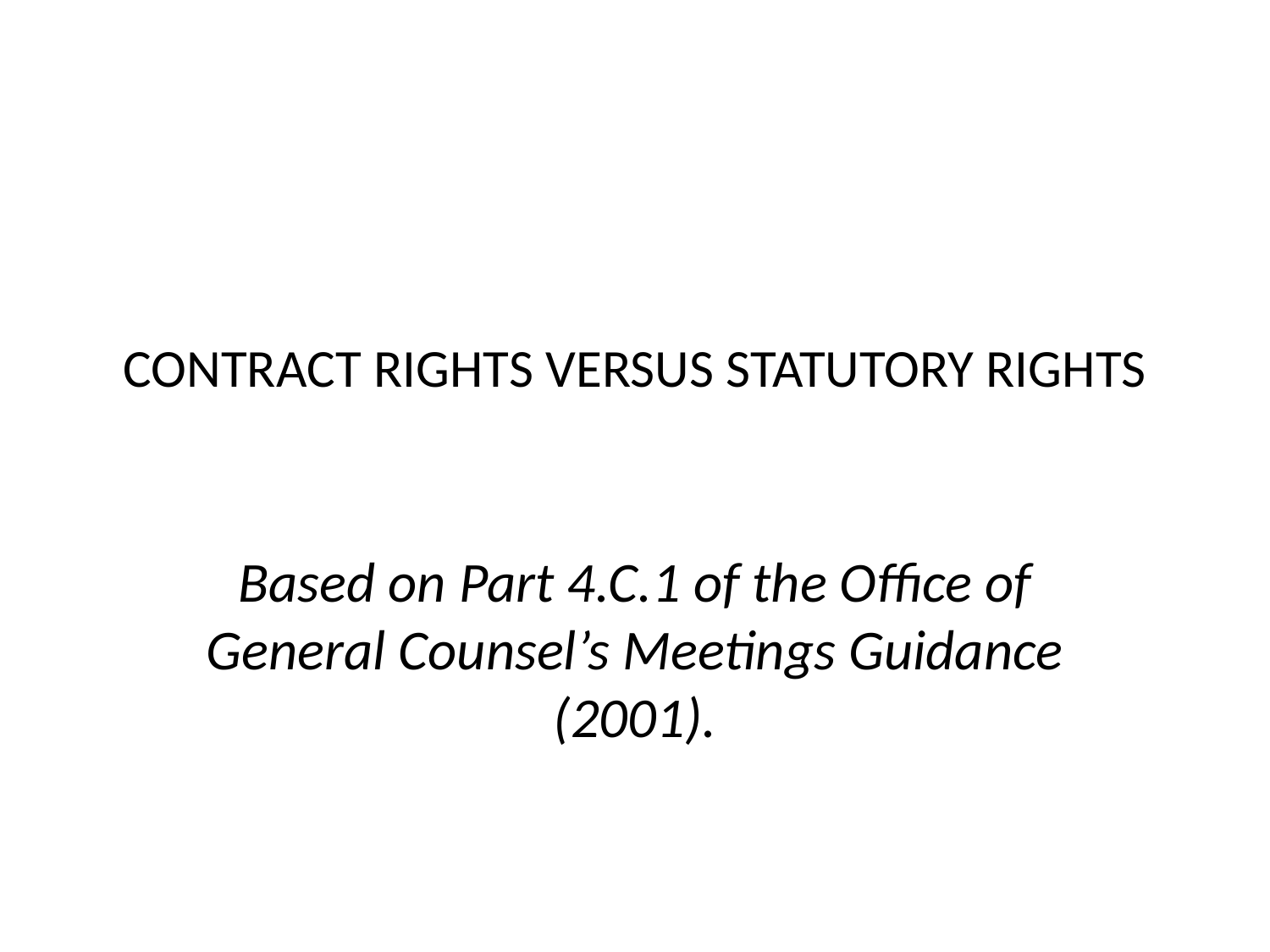

# CONTRACT RIGHTS VERSUS STATUTORY RIGHTS
Based on Part 4.C.1 of the Office of General Counsel’s Meetings Guidance (2001).